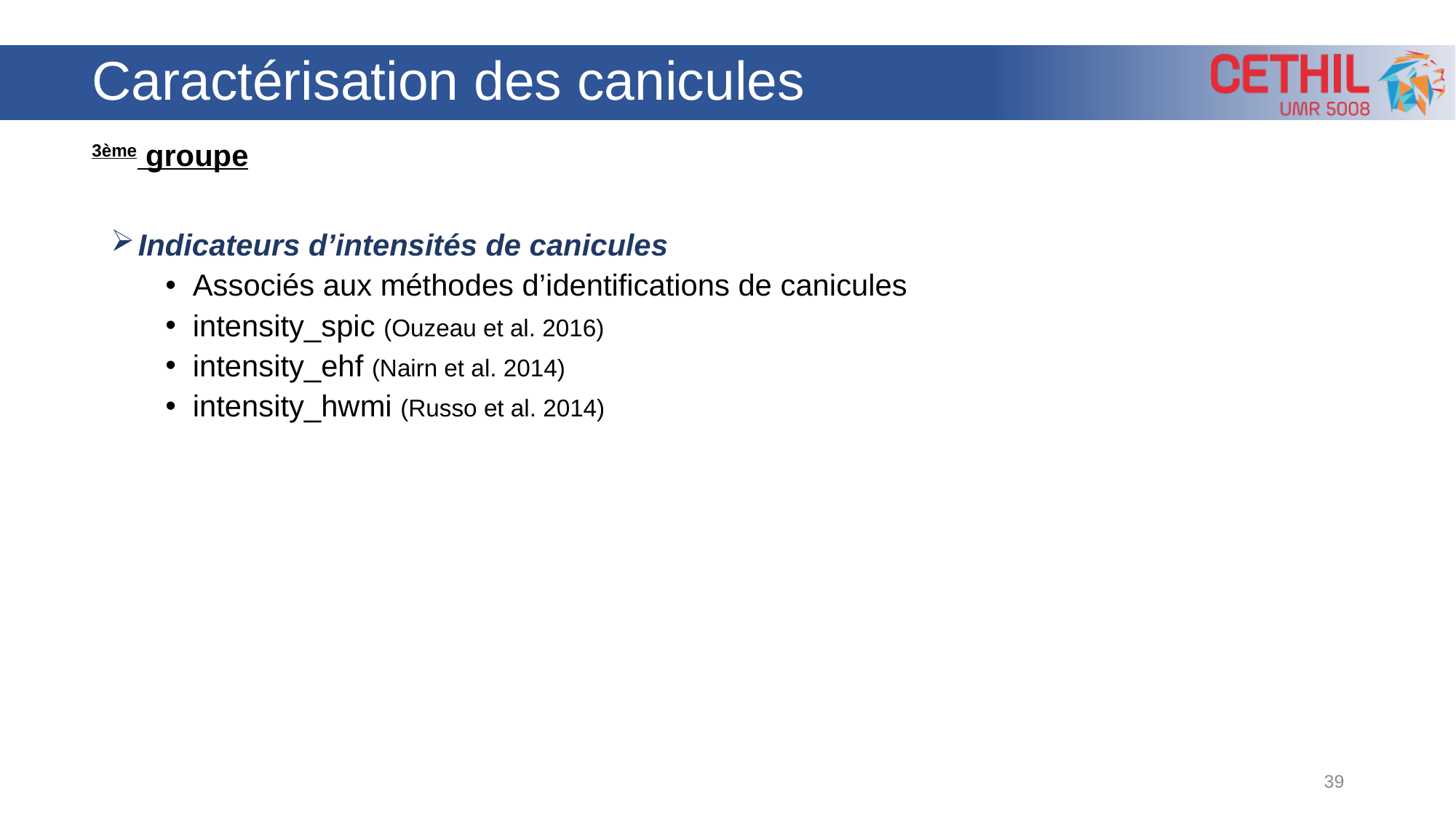

# Caractérisation des canicules
3ème groupe
Indicateurs d’intensités de canicules
Associés aux méthodes d’identifications de canicules
intensity_spic (Ouzeau et al. 2016)
intensity_ehf (Nairn et al. 2014)
intensity_hwmi (Russo et al. 2014)

39